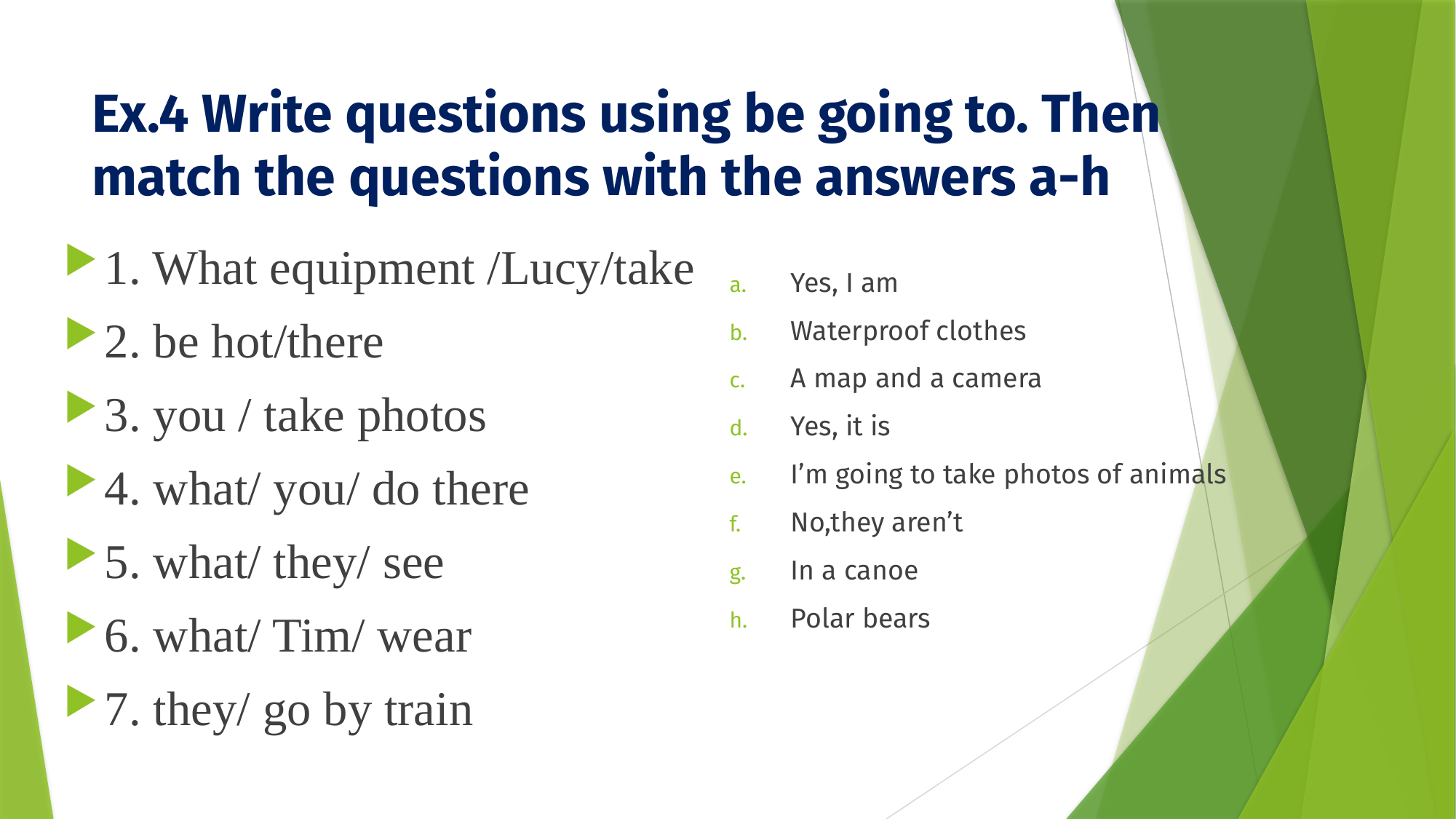

# Ex.4 Write questions using be going to. Then match the questions with the answers a-h
1. What equipment /Lucy/take
2. be hot/there
3. you / take photos
4. what/ you/ do there
5. what/ they/ see
6. what/ Tim/ wear
7. they/ go by train

Yes, I am
Waterproof clothes
A map and a camera
Yes, it is
I’m going to take photos of animals
No,they aren’t
In a canoe
Polar bears